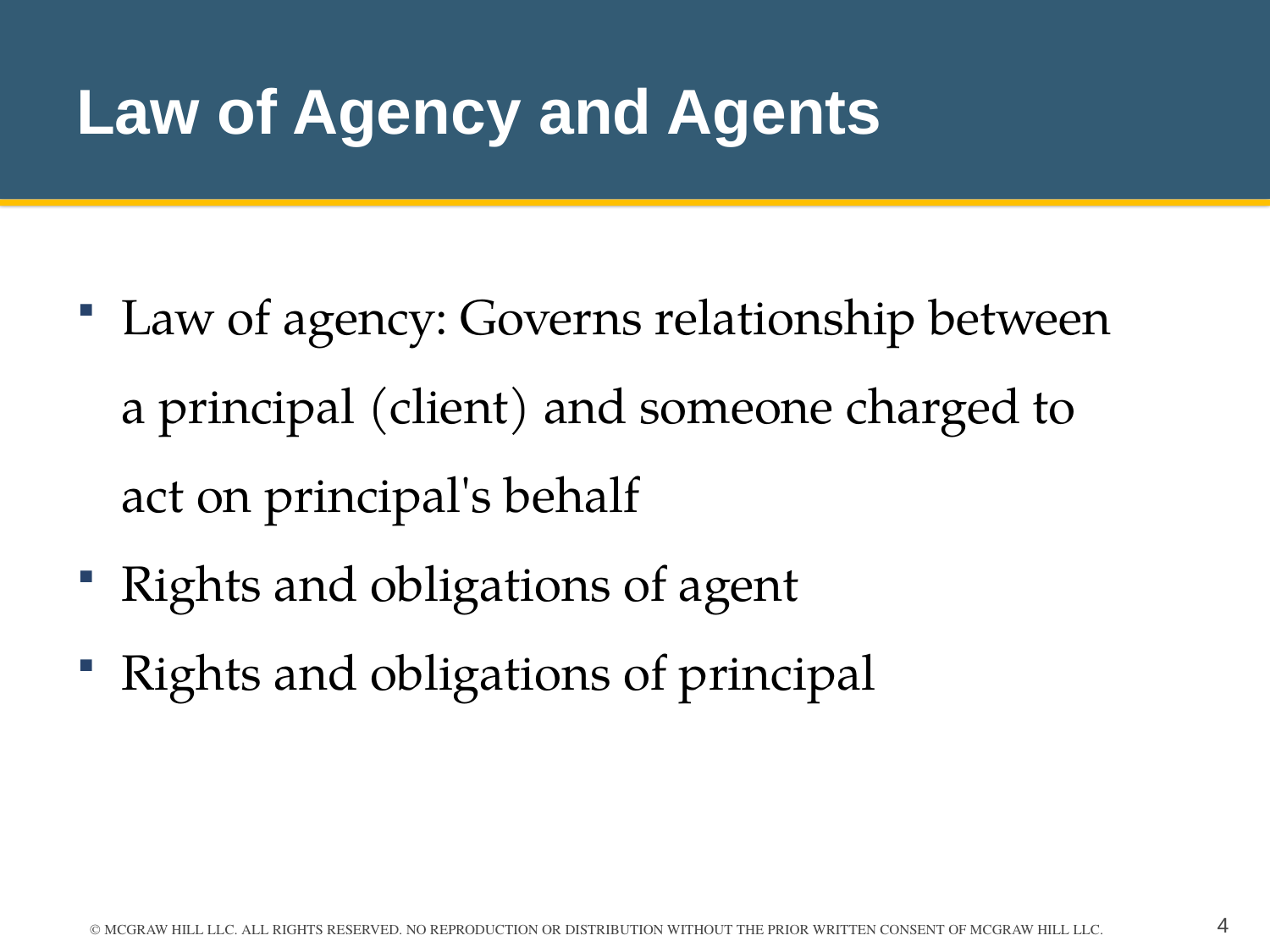

# Law of Agency and Agents
Law of agency: Governs relationship between a principal (client) and someone charged to act on principal's behalf
Rights and obligations of agent
Rights and obligations of principal
© MCGRAW HILL LLC. ALL RIGHTS RESERVED. NO REPRODUCTION OR DISTRIBUTION WITHOUT THE PRIOR WRITTEN CONSENT OF MCGRAW HILL LLC.
4